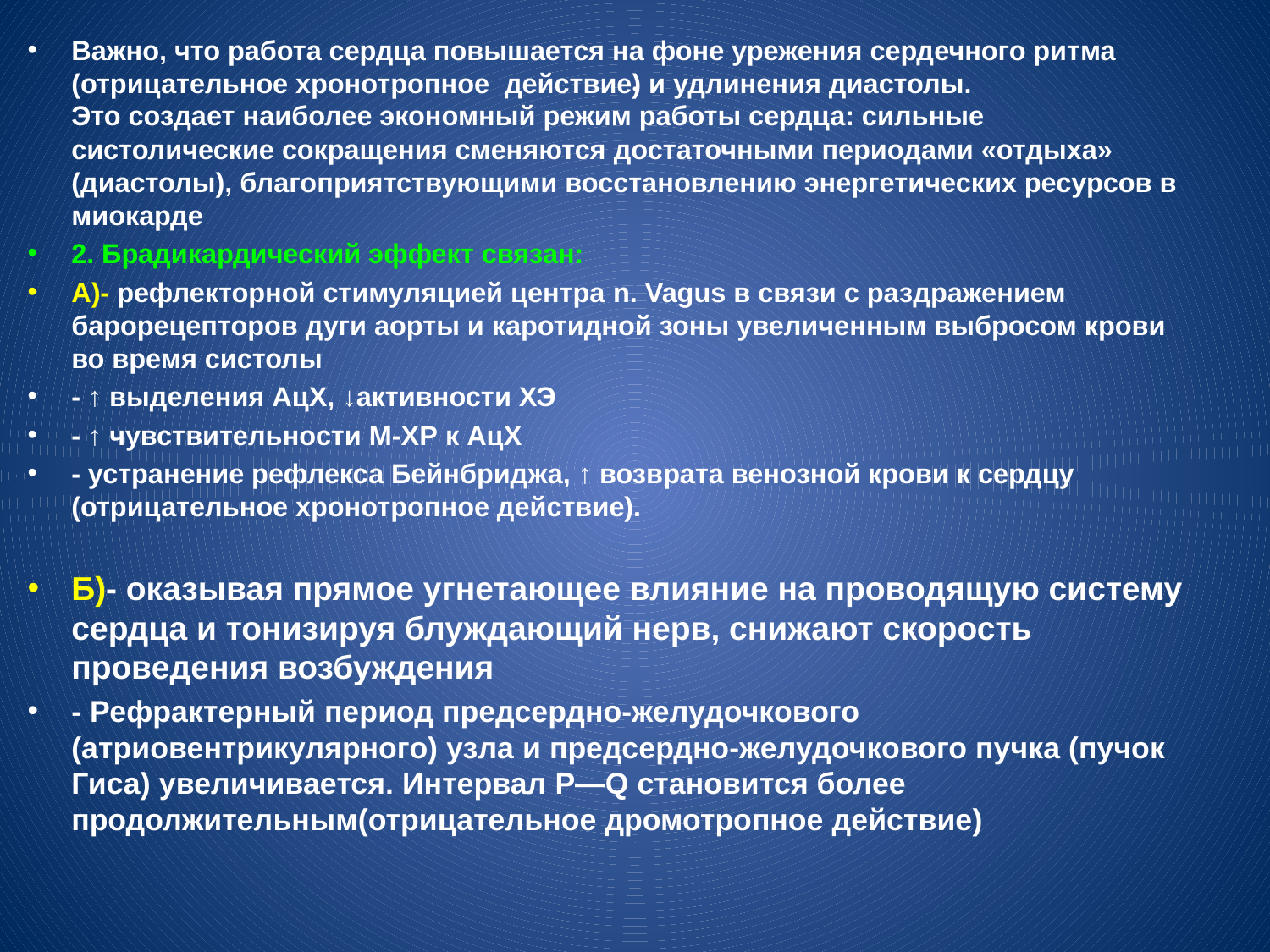

Важно, что работа сердца повышается на фоне урежения сердечного ритма (отрицательное хронотропное  действие) и удлинения диастолы.
Это создает наиболее экономный режим работы сердца: сильные систолические сокращения сменяются достаточными периодами «отдыха» (диастолы), благо­приятствующими восстановлению энергетических ресурсов в миокарде
2. Брадикардический эффект связан:
А)- рефлекторной стимуляцией центра n. Vagus в связи с раздражением барорецепторов дуги аорты и каротидной зоны увеличенным выбросом крови во время систолы
- ↑ выделения АцХ, ↓активности ХЭ
- ↑ чувствительности М-ХР к АцХ
- устранение рефлекса Бейнбриджа, ↑ возврата венозной крови к сердцу (отрицательное хронотропное действие).

Б)- оказывая прямое угнетающее влияние на проводящую систему сердца и тонизируя блуждающий нерв, снижают скорость проведения возбуждения
- Рефрактерный период предсердно-желудочкового (атриовентрикулярного) уз­ла и предсердно-желудочкового пучка (пучок Гиса) увеличивается. Интервал Р—Q становится более продолжительным(отрицательное дромотропное действие)
# .